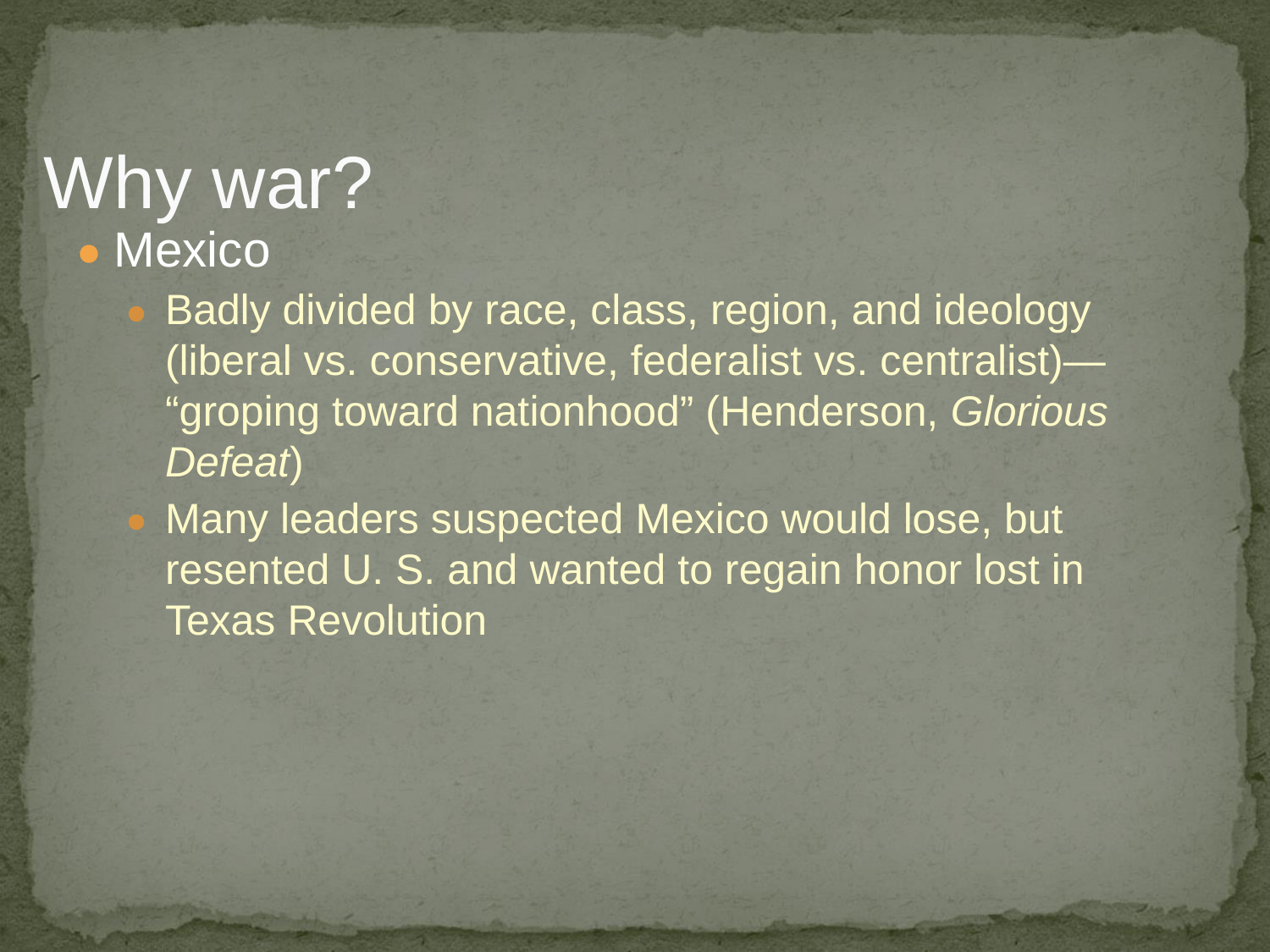

# Why war?
Mexico
Badly divided by race, class, region, and ideology (liberal vs. conservative, federalist vs. centralist)— “groping toward nationhood” (Henderson, Glorious Defeat)
Many leaders suspected Mexico would lose, but resented U. S. and wanted to regain honor lost in Texas Revolution